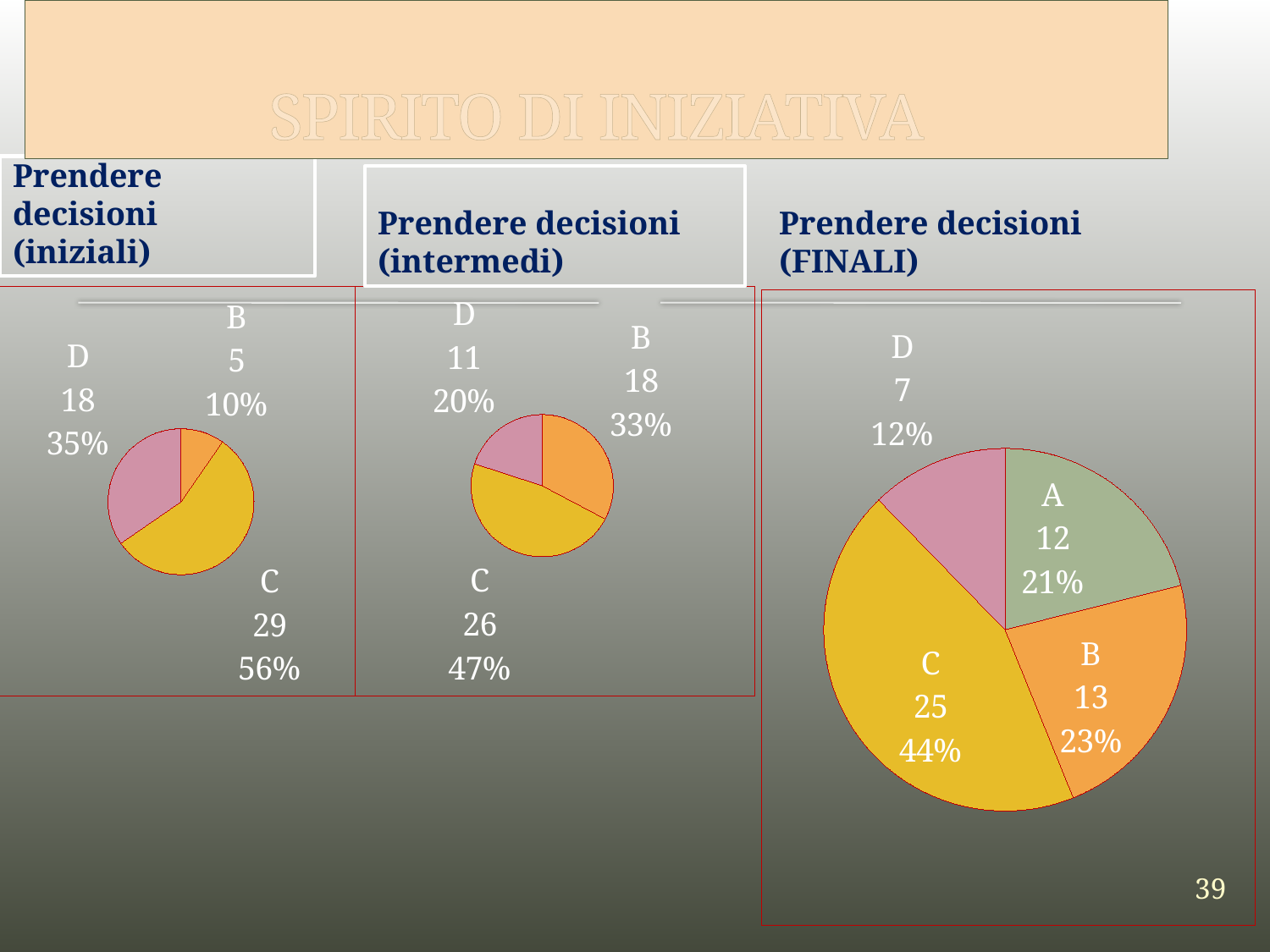

# SPIRITO DI INIZIATIVA
Prendere decisioni
(iniziali)
Prendere decisioni
(intermedi)
Prendere decisioni
(FINALI)

### Chart

| Category | Vendite |
|---|---|
| A | 0.0 |
| B | 18.0 |
| C | 26.0 |
| D | 11.0 |

### Chart

| Category | Vendite |
|---|---|
| A | 0.0 |
| B | 5.0 |
| C | 29.0 |
| D | 18.0 |

### Chart

| Category | Vendite |
|---|---|
| A | 12.0 |
| B | 13.0 |
| C | 25.0 |
| D | 7.0 |
39